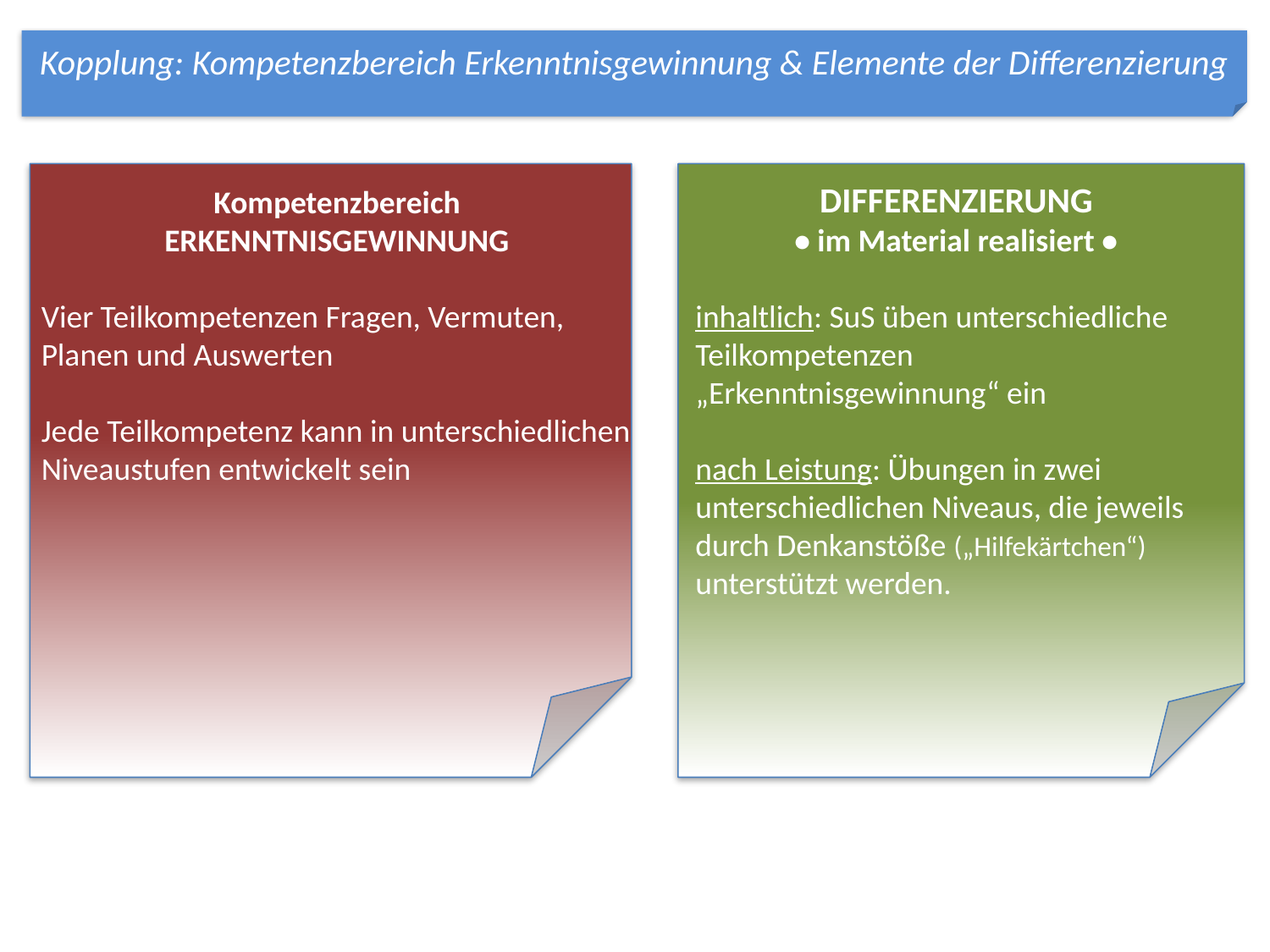

Kopplung: Kompetenzbereich Erkenntnisgewinnung & Elemente der Differenzierung

Kompetenzbereich ERKENNTNISGEWINNUNG

Vier Teilkompetenzen Fragen, Vermuten, Planen und Auswerten

Jede Teilkompetenz kann in unterschiedlichen Niveaustufen entwickelt sein

DIFFERENZIERUNG
• im Material realisiert •

inhaltlich: SuS üben unterschiedliche Teilkompetenzen „Erkenntnisgewinnung“ ein

nach Leistung: Übungen in zwei unterschiedlichen Niveaus, die jeweils durch Denkanstöße („Hilfekärtchen“) unterstützt werden.